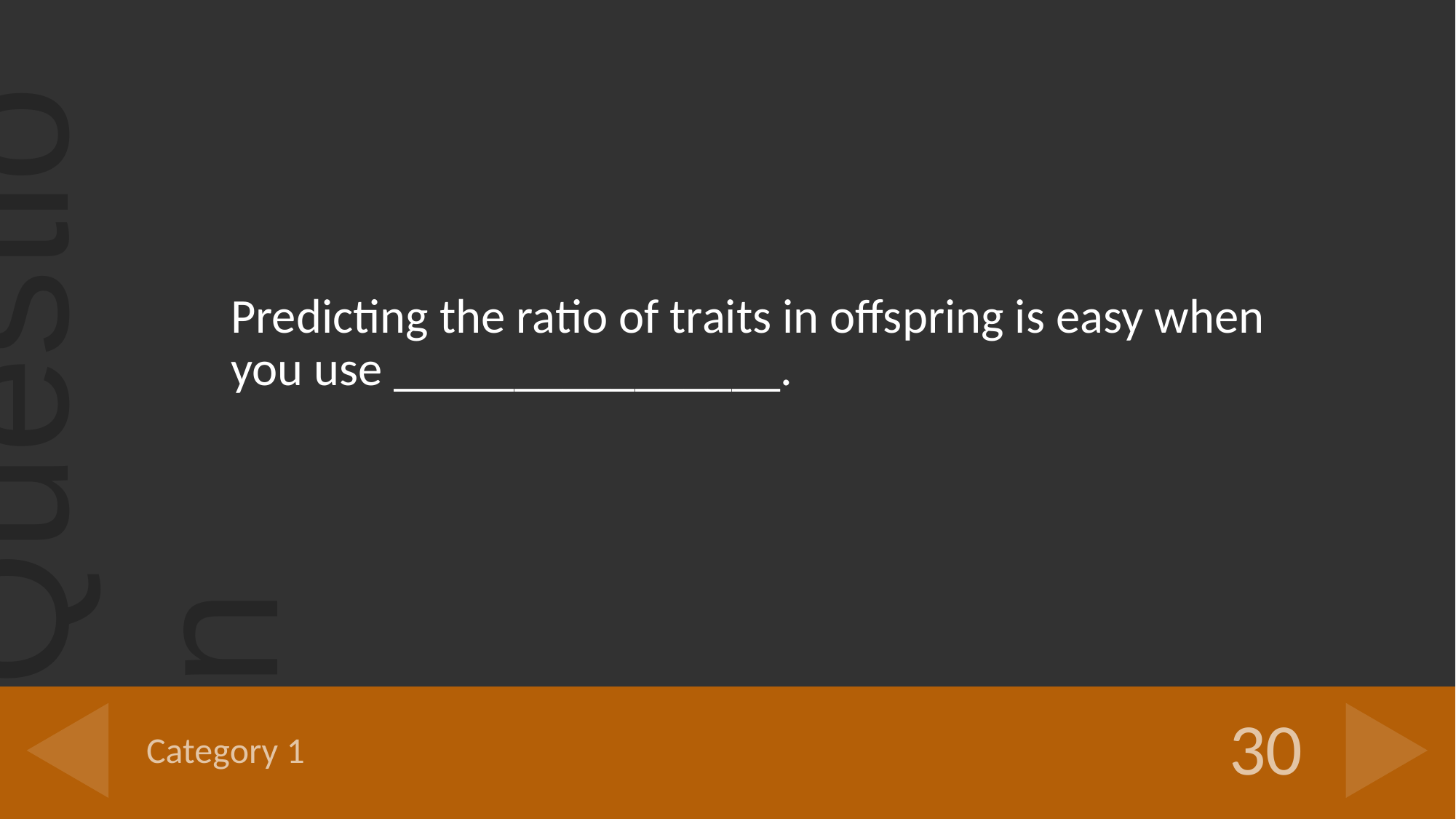

Predicting the ratio of traits in offspring is easy when you use ________________.
# Category 1
30